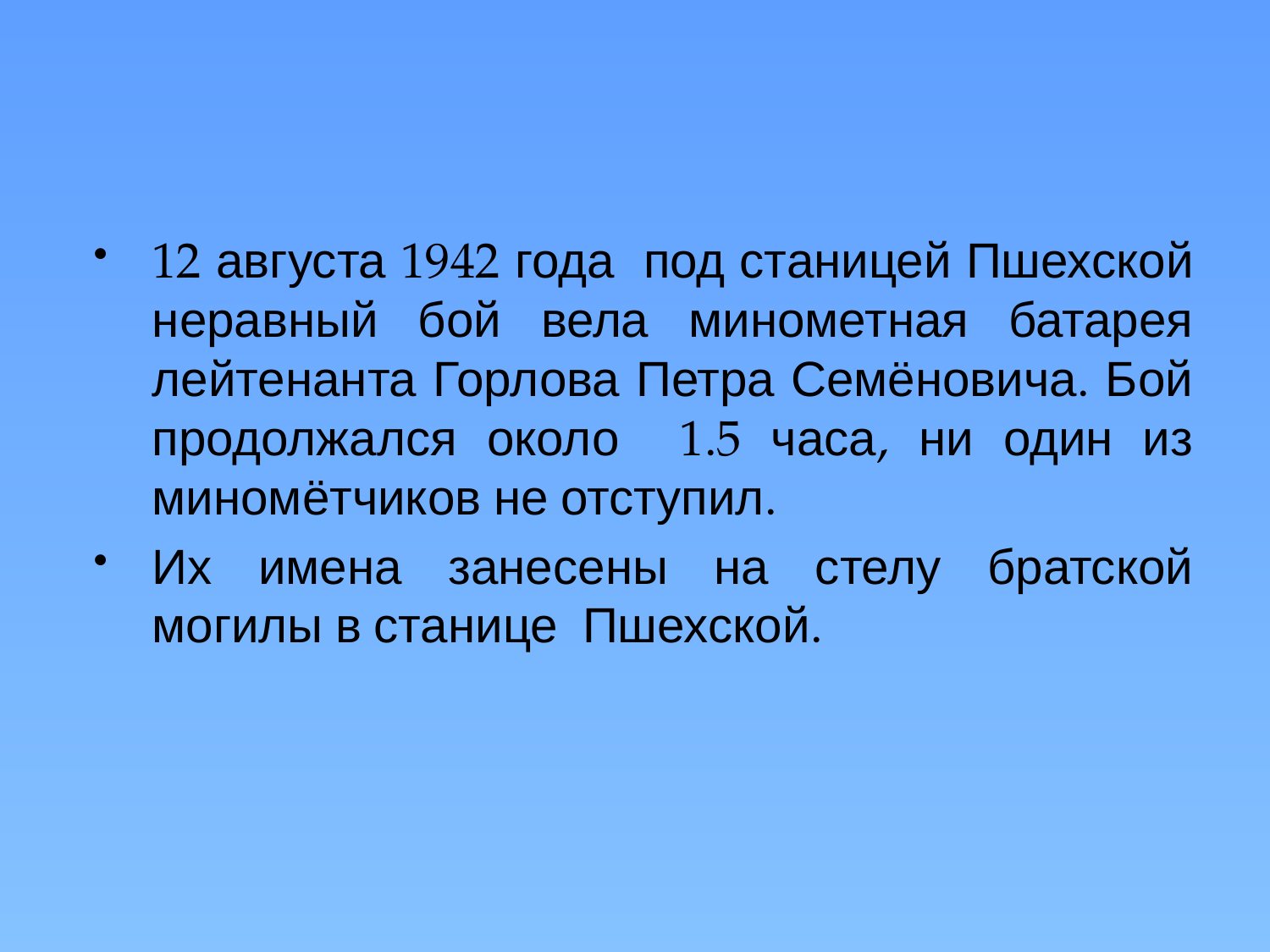

12 августа 1942 года  под станицей Пшехской неравный бой вела минометная батарея лейтенанта Горлова Петра Семёновича. Бой продолжался около  1.5 часа, ни один из миномётчиков не отступил.
Их имена занесены на стелу братской могилы в станице  Пшехской.